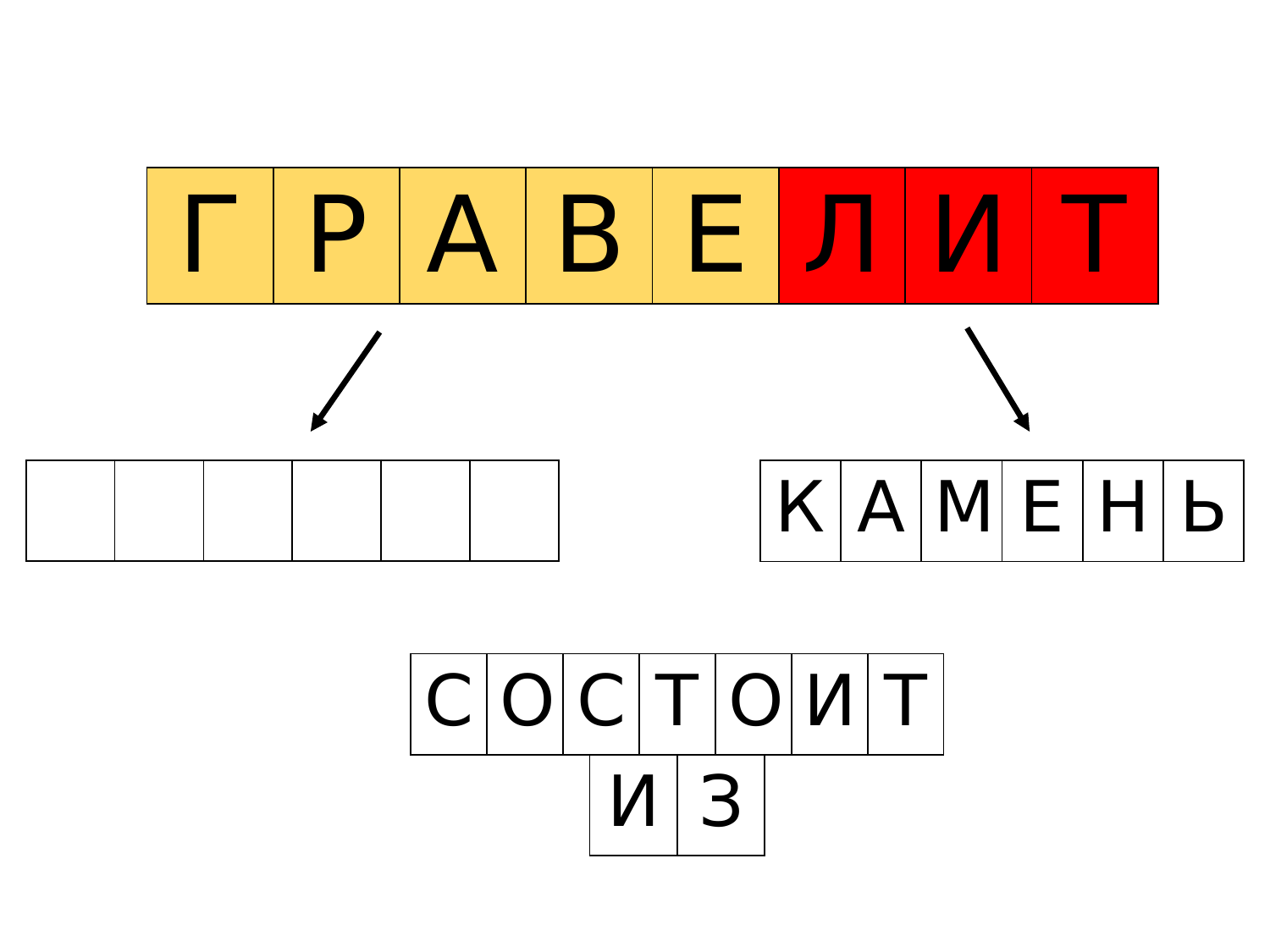

| Г | Р | А | В | Е | Л | И | Т |
| --- | --- | --- | --- | --- | --- | --- | --- |
|  |  |  |  |  |  |
| --- | --- | --- | --- | --- | --- |
| К | А | М | Е | Н | Ь |
| --- | --- | --- | --- | --- | --- |
| С | О | С | Т | О | И | Т |
| --- | --- | --- | --- | --- | --- | --- |
| И | З |
| --- | --- |